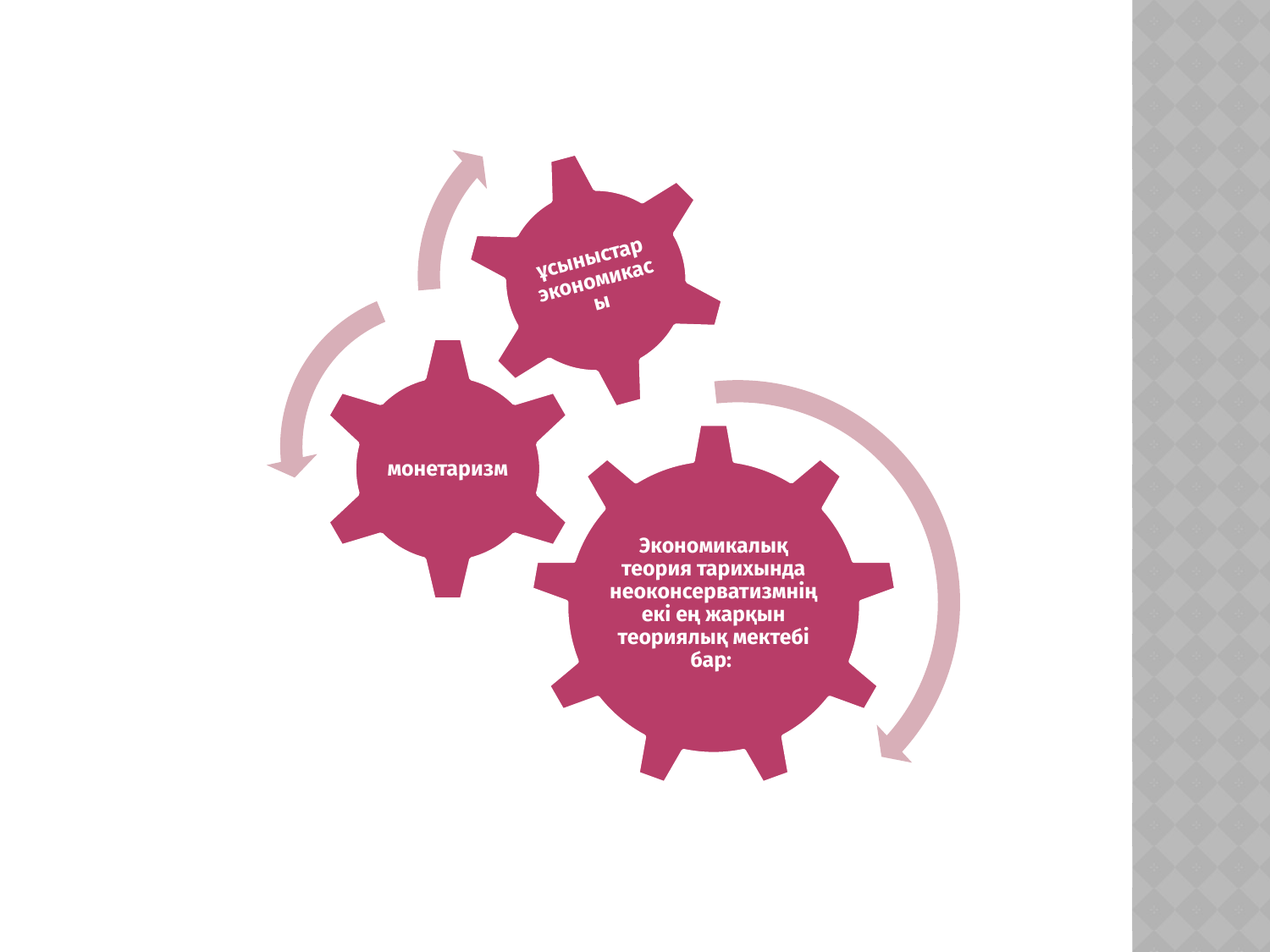

Экономикалық теория тарихында неоконсерватизмнің екі ең жарқын теориялық мектебі бар:
монетаризм
ұсыныстар экономикасы